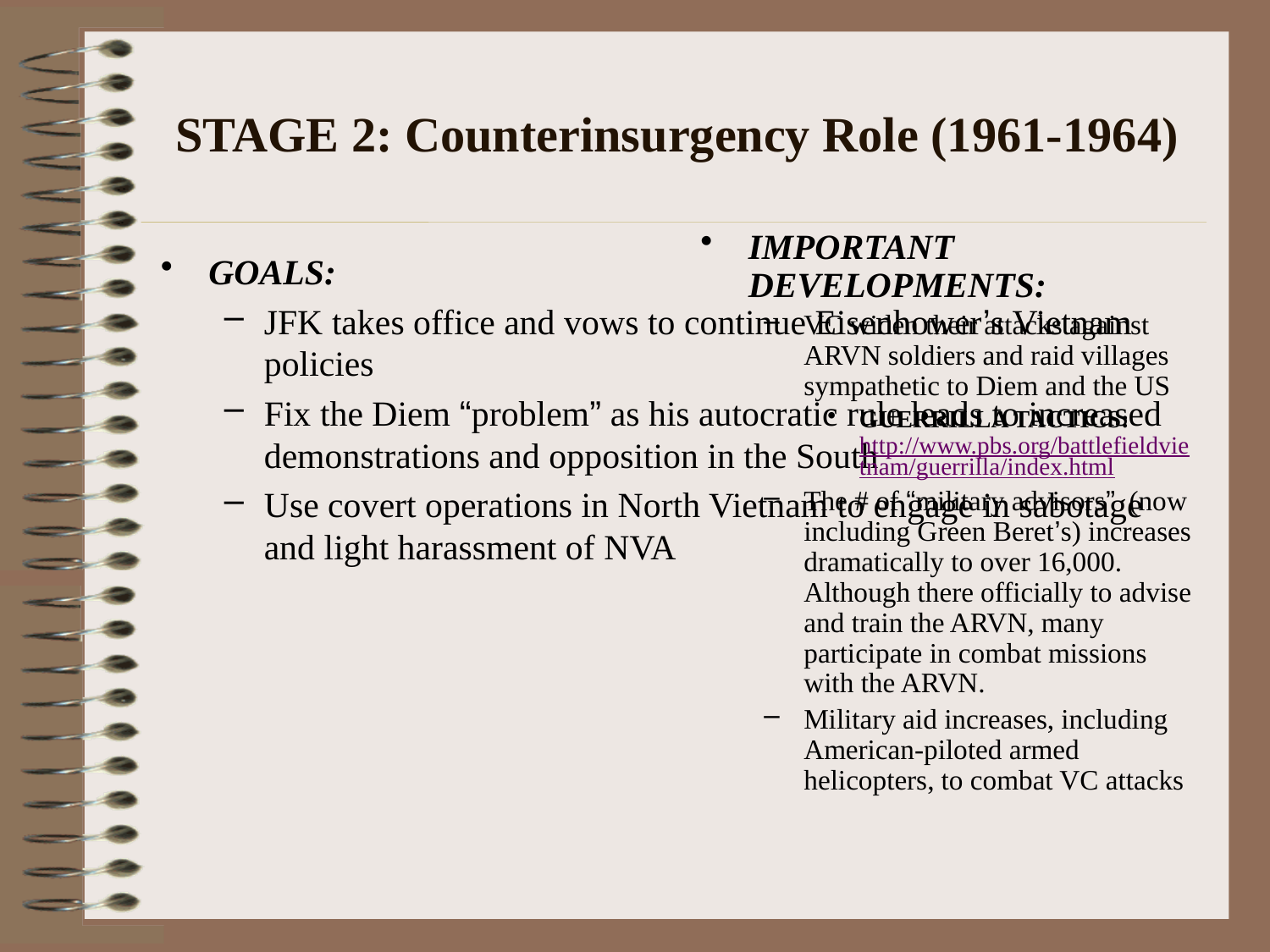

# STAGE 2: Counterinsurgency Role (1961-1964)
IMPORTANT DEVELOPMENTS:
VC widen their attacks against ARVN soldiers and raid villages sympathetic to Diem and the US
GUERRILLA TACTICS: http://www.pbs.org/battlefieldvietnam/guerrilla/index.html
The # of “military advisors”  (now including Green Beret’s) increases dramatically to over 16,000.  Although there officially to advise and train the ARVN, many participate in combat missions with the ARVN.
Military aid increases, including American-piloted armed helicopters, to combat VC attacks
GOALS:
JFK takes office and vows to continue Eisenhower’s Vietnam policies
Fix the Diem “problem” as his autocratic rule leads to increased demonstrations and opposition in the South
Use covert operations in North Vietnam to engage in sabotage and light harassment of NVA